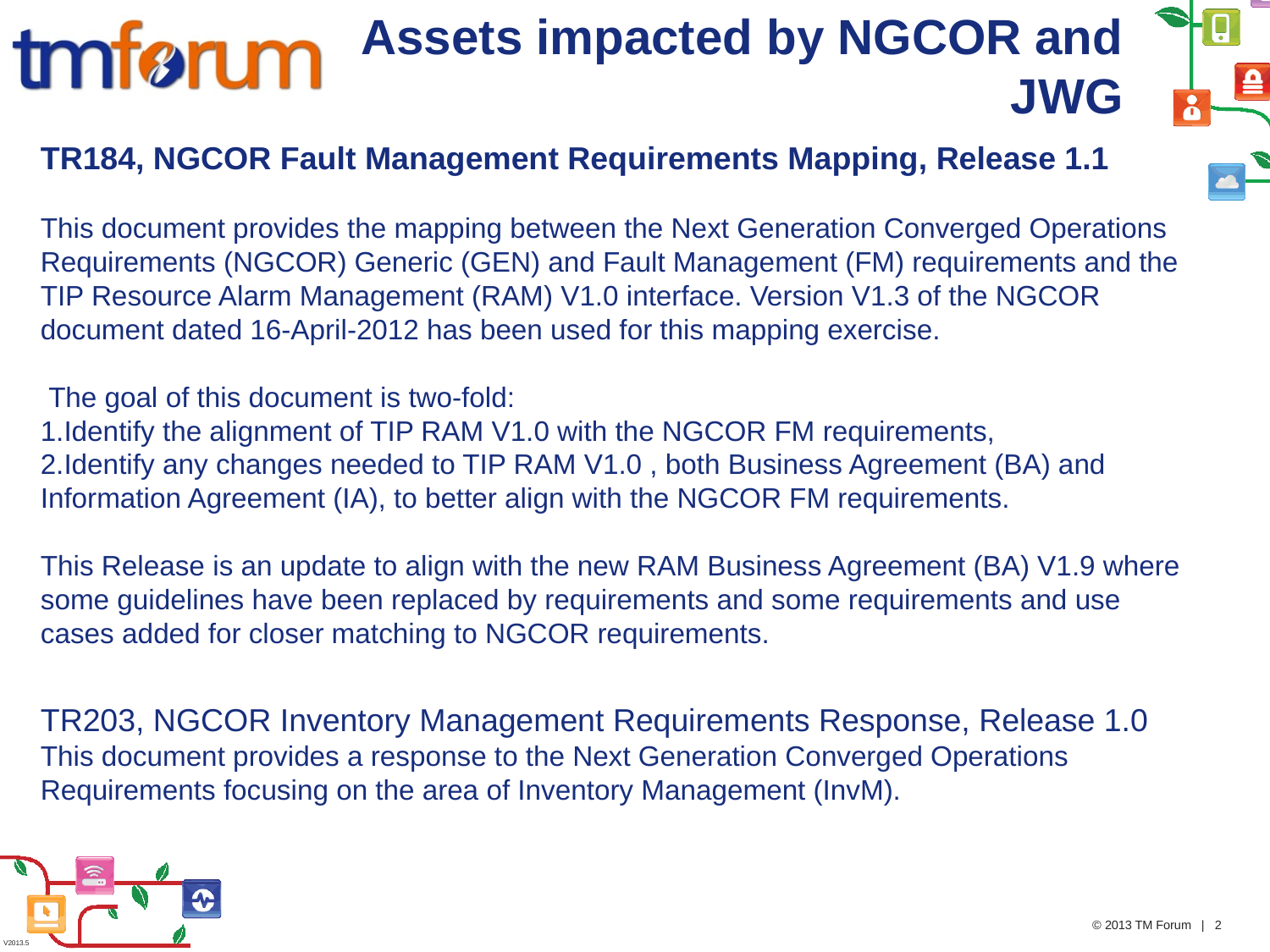

# Assets impacted by NGCOR and JWG
TR184, NGCOR Fault Management Requirements Mapping, Release 1.1

This document provides the mapping between the Next Generation Converged Operations Requirements (NGCOR) Generic (GEN) and Fault Management (FM) requirements and the TIP Resource Alarm Management (RAM) V1.0 interface. Version V1.3 of the NGCOR document dated 16-April-2012 has been used for this mapping exercise.

 The goal of this document is two-fold:
1.Identify the alignment of TIP RAM V1.0 with the NGCOR FM requirements,
2.Identify any changes needed to TIP RAM V1.0 , both Business Agreement (BA) and Information Agreement (IA), to better align with the NGCOR FM requirements.

This Release is an update to align with the new RAM Business Agreement (BA) V1.9 where some guidelines have been replaced by requirements and some requirements and use cases added for closer matching to NGCOR requirements.

TR203, NGCOR Inventory Management Requirements Response, Release 1.0
This document provides a response to the Next Generation Converged Operations Requirements focusing on the area of Inventory Management (InvM).